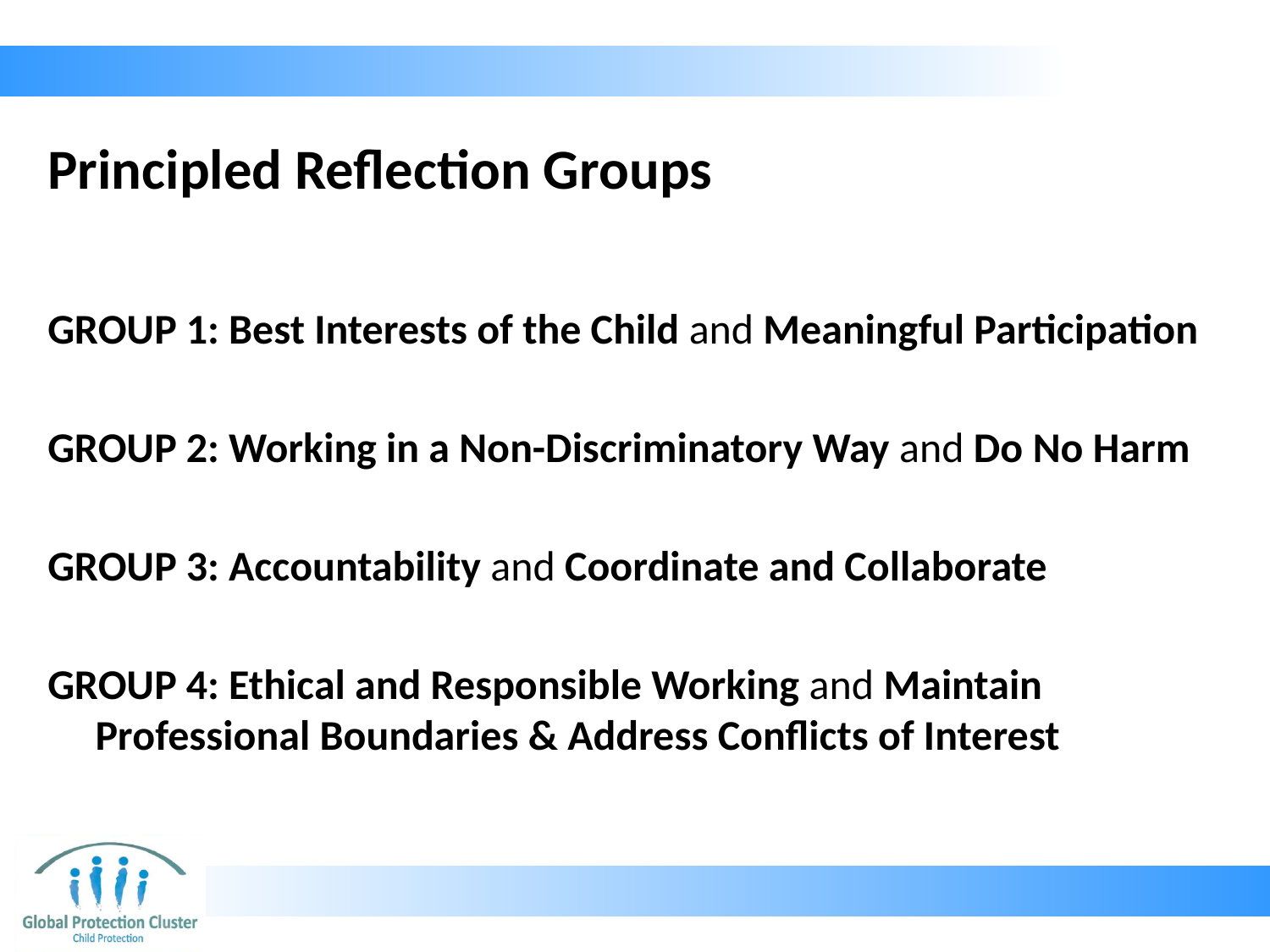

# Principled Reflection Groups

GROUP 1: Best Interests of the Child and Meaningful Participation

GROUP 2: Working in a Non-Discriminatory Way and Do No Harm

GROUP 3: Accountability and Coordinate and Collaborate

GROUP 4: Ethical and Responsible Working and Maintain Professional Boundaries & Address Conflicts of Interest